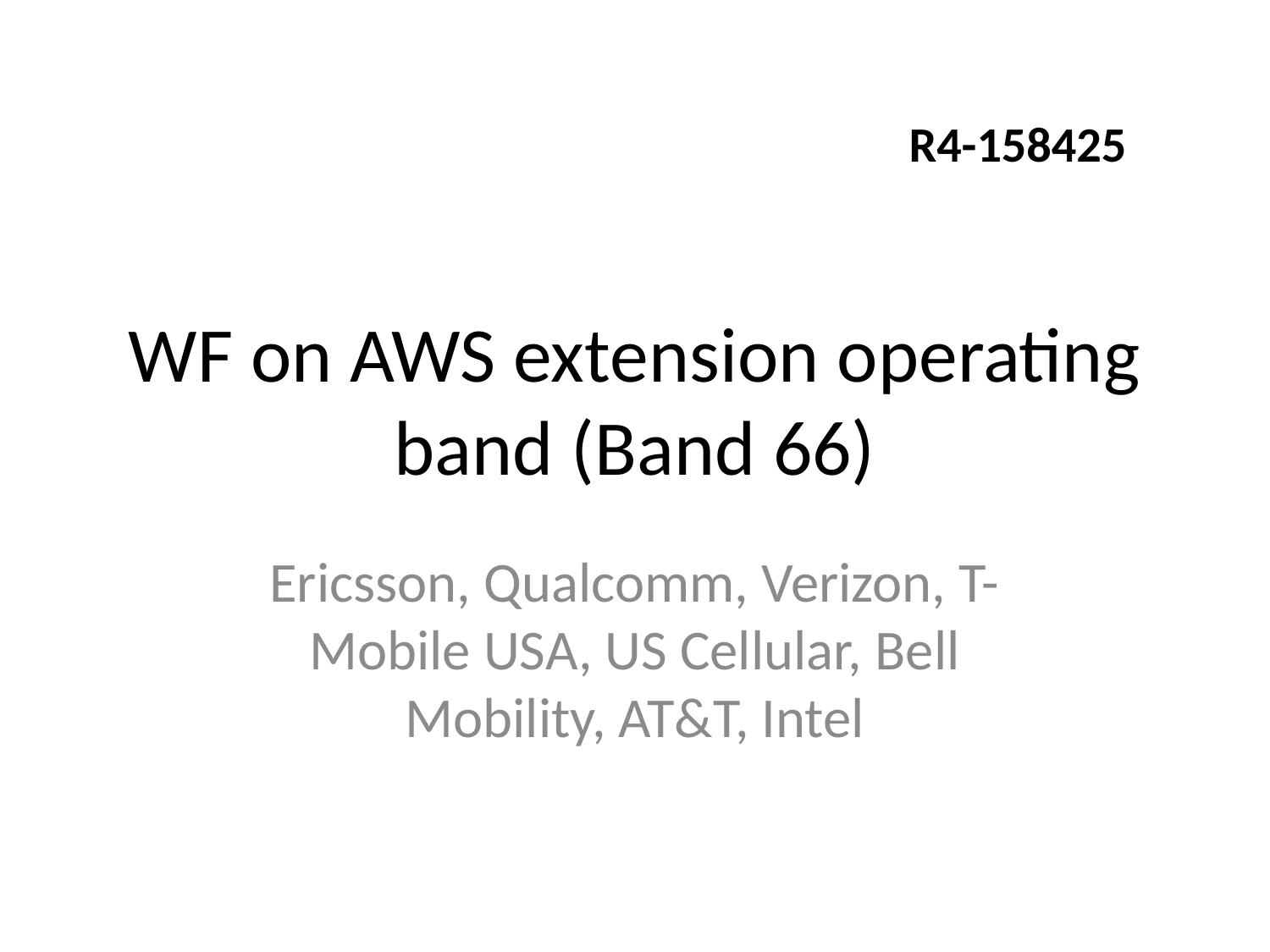

R4-158425

# WF on AWS extension operating band (Band 66)
Ericsson, Qualcomm, Verizon, T-Mobile USA, US Cellular, Bell Mobility, AT&T, Intel